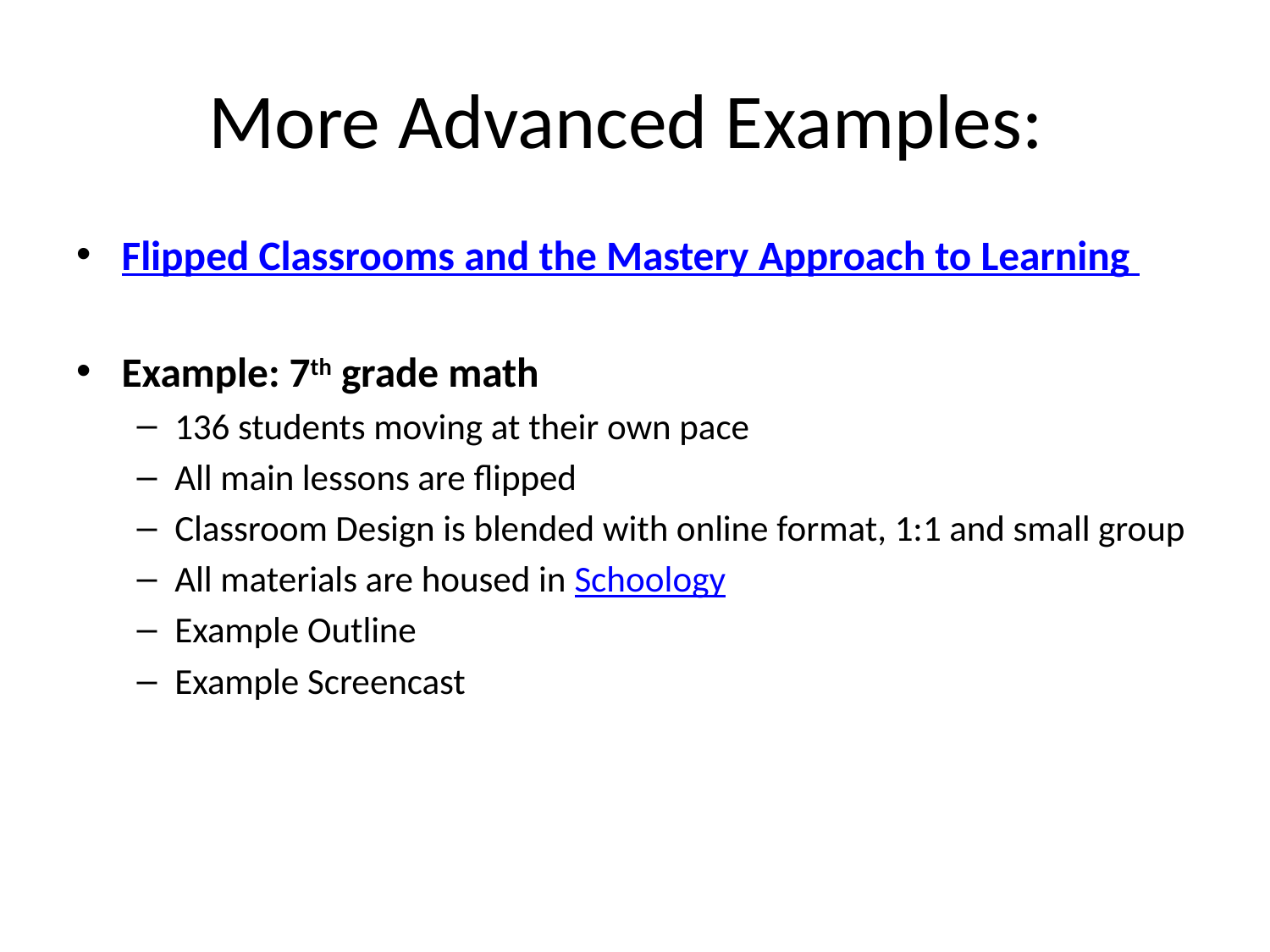

# More Advanced Examples:
Flipped Classrooms and the Mastery Approach to Learning

Example: 7th grade math
136 students moving at their own pace
All main lessons are flipped
Classroom Design is blended with online format, 1:1 and small group
All materials are housed in Schoology
Example Outline
Example Screencast